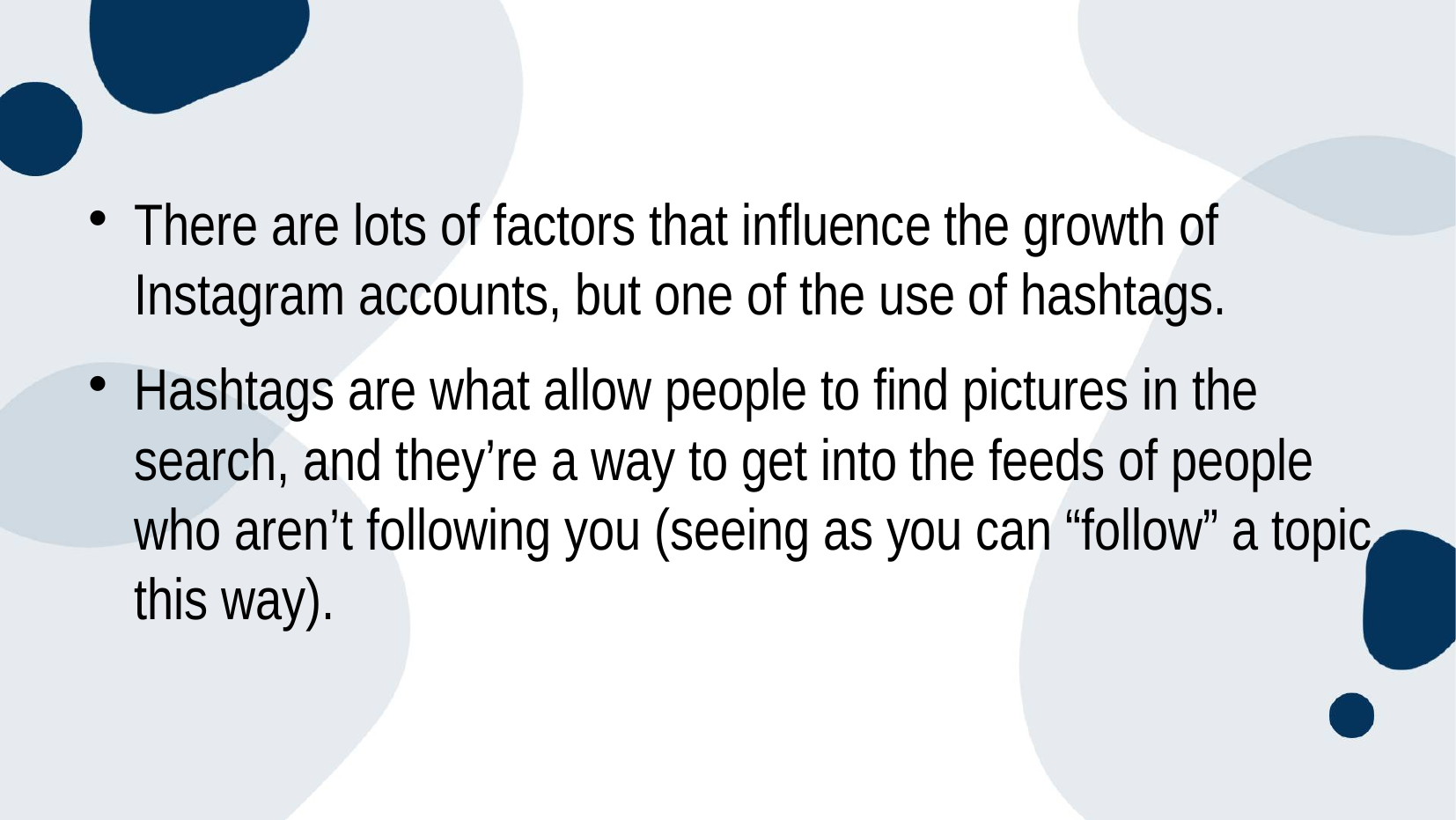

There are lots of factors that influence the growth of Instagram accounts, but one of the use of hashtags.
Hashtags are what allow people to find pictures in the search, and they’re a way to get into the feeds of people who aren’t following you (seeing as you can “follow” a topic this way).